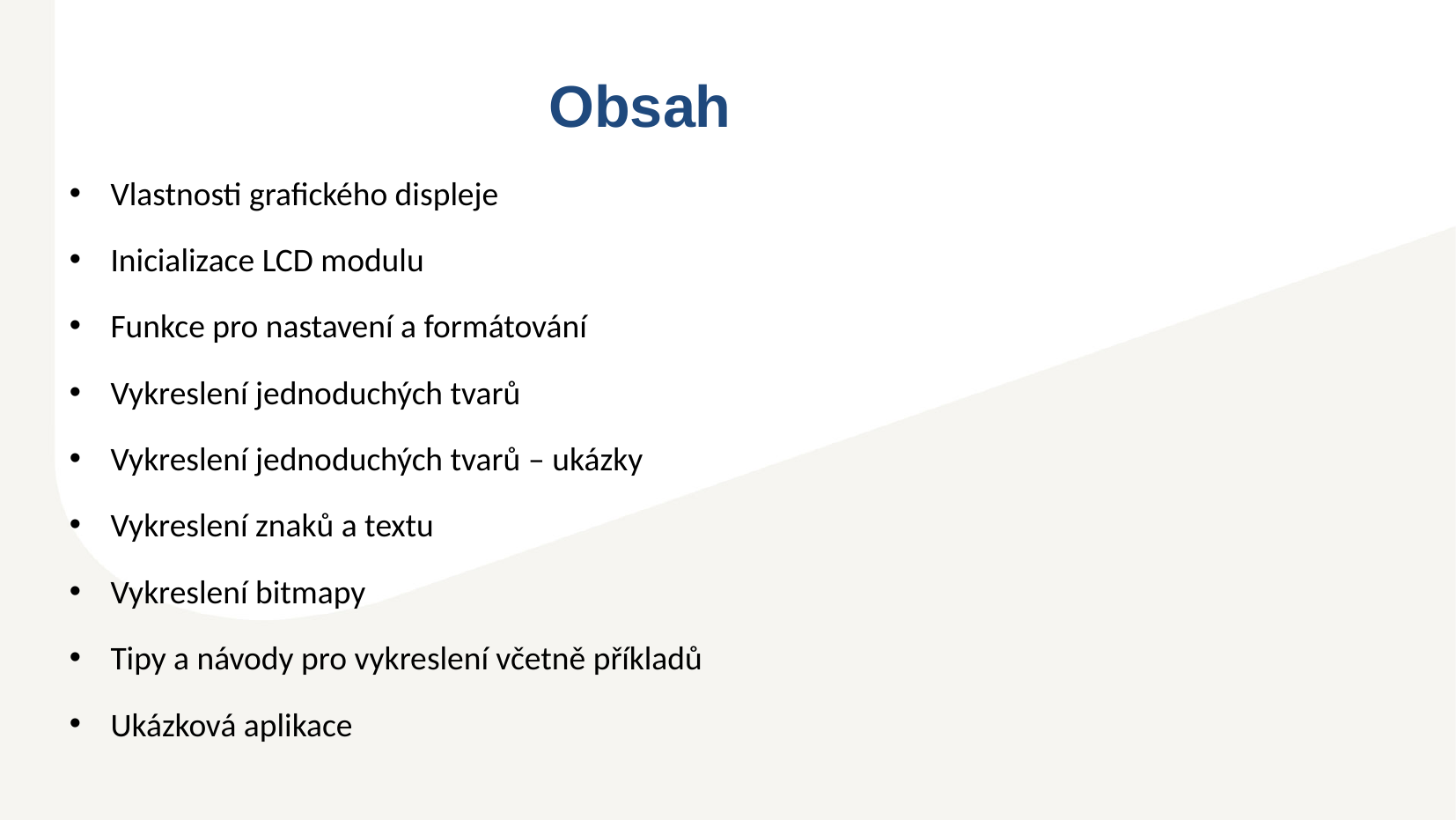

Obsah
Vlastnosti grafického displeje
Inicializace LCD modulu
Funkce pro nastavení a formátování
Vykreslení jednoduchých tvarů
Vykreslení jednoduchých tvarů – ukázky
Vykreslení znaků a textu
Vykreslení bitmapy
Tipy a návody pro vykreslení včetně příkladů
Ukázková aplikace